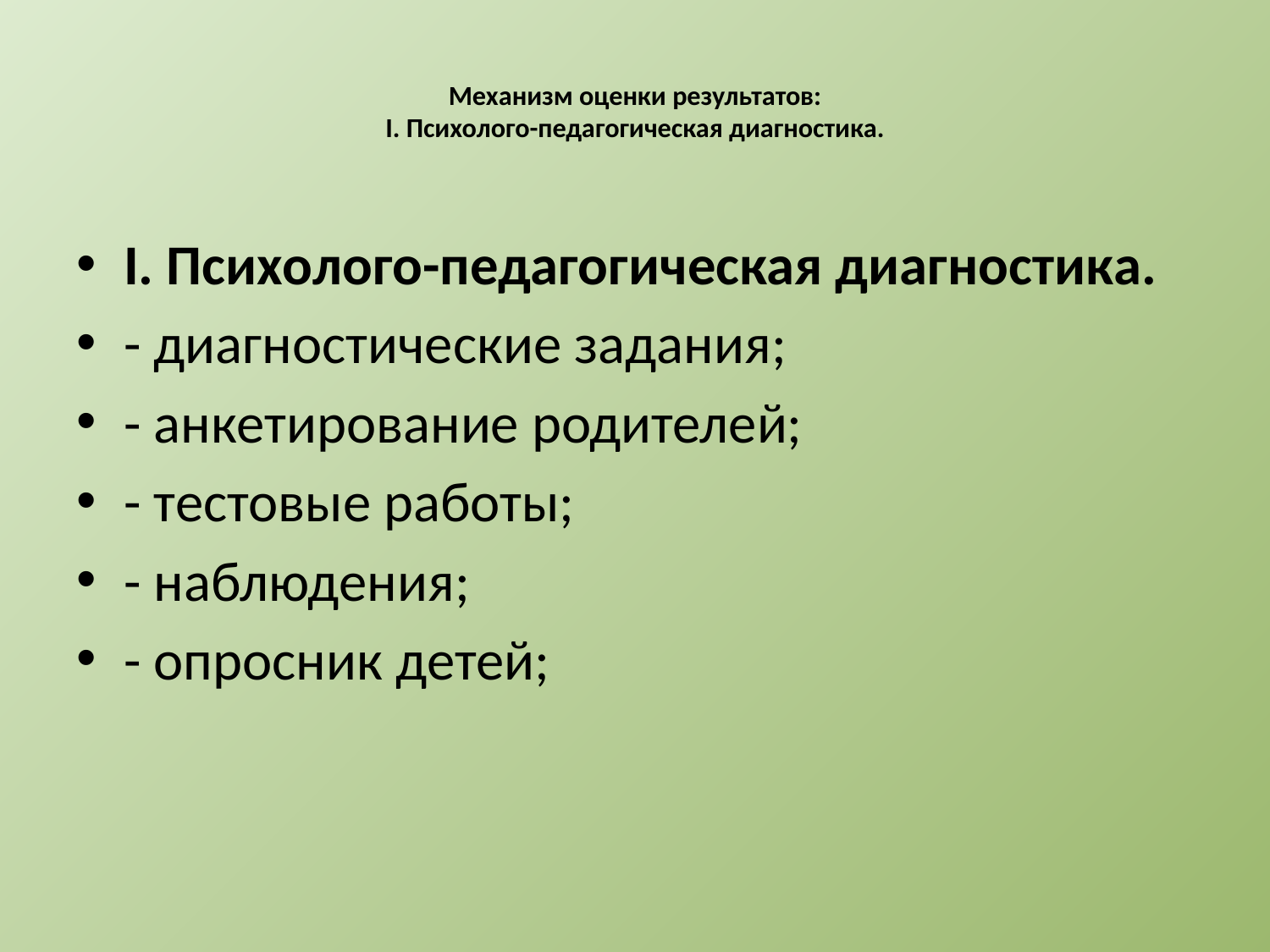

# Механизм оценки результатов: I. Психолого-педагогическая диагностика.
I. Психолого-педагогическая диагностика.
- диагностические задания;
- анкетирование родителей;
- тестовые работы;
- наблюдения;
- опросник детей;